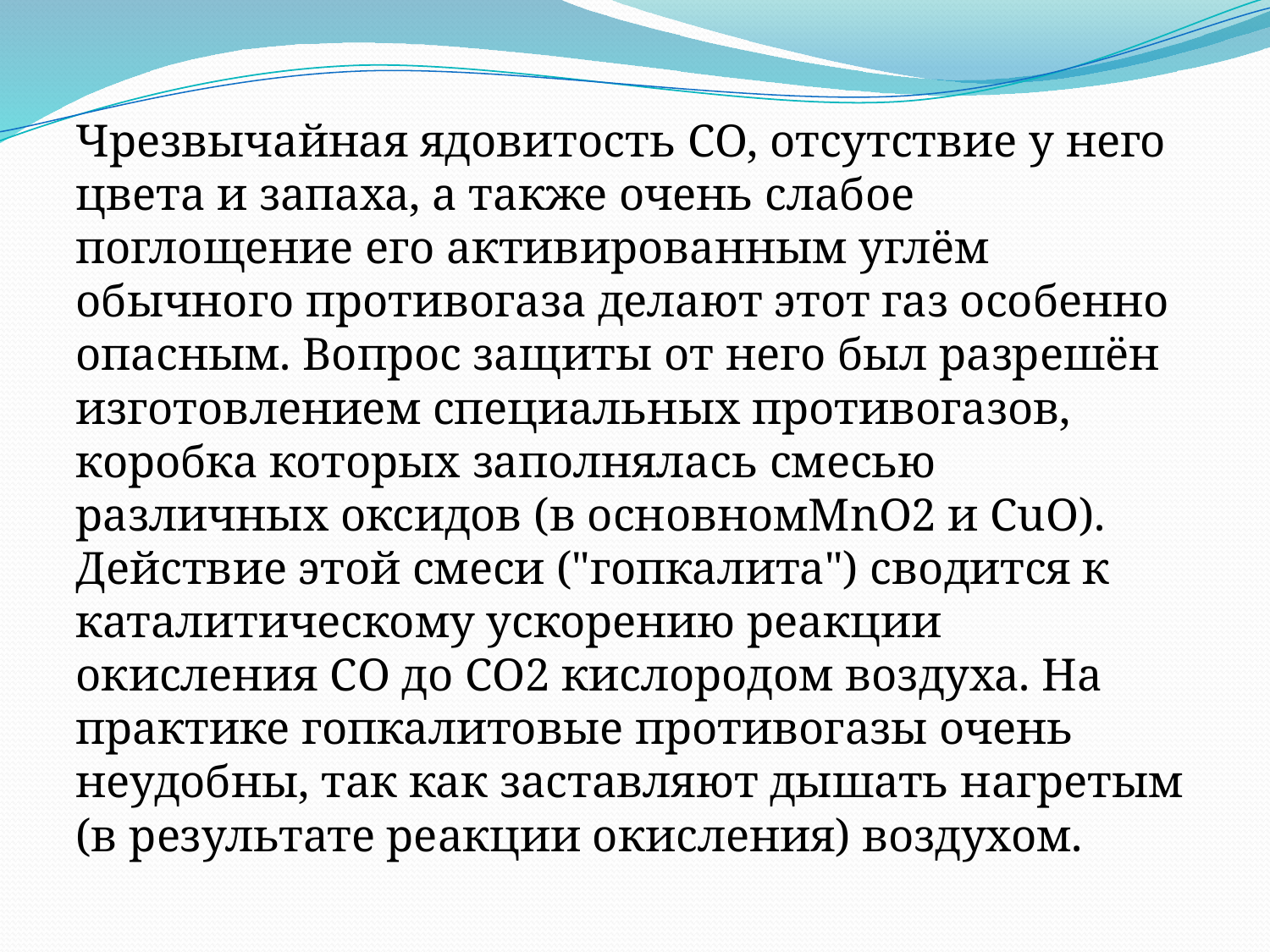

#
Чрезвычайная ядовитость СО, отсутствие у него цвета и запаха, а также очень слабое поглощение его активированным углём обычного противогаза делают этот газ особенно опасным. Вопрос защиты от него был разрешён изготовлением специальных противогазов, коробка которых заполнялась смесью различных оксидов (в основномMnO2 и CuO). Действие этой смеси ("гопкалита") сводится к каталитическому ускорению реакции окисления СО до СО2 кислородом воздуха. На практике гопкалитовые противогазы очень неудобны, так как заставляют дышать нагретым (в результате реакции окисления) воздухом.